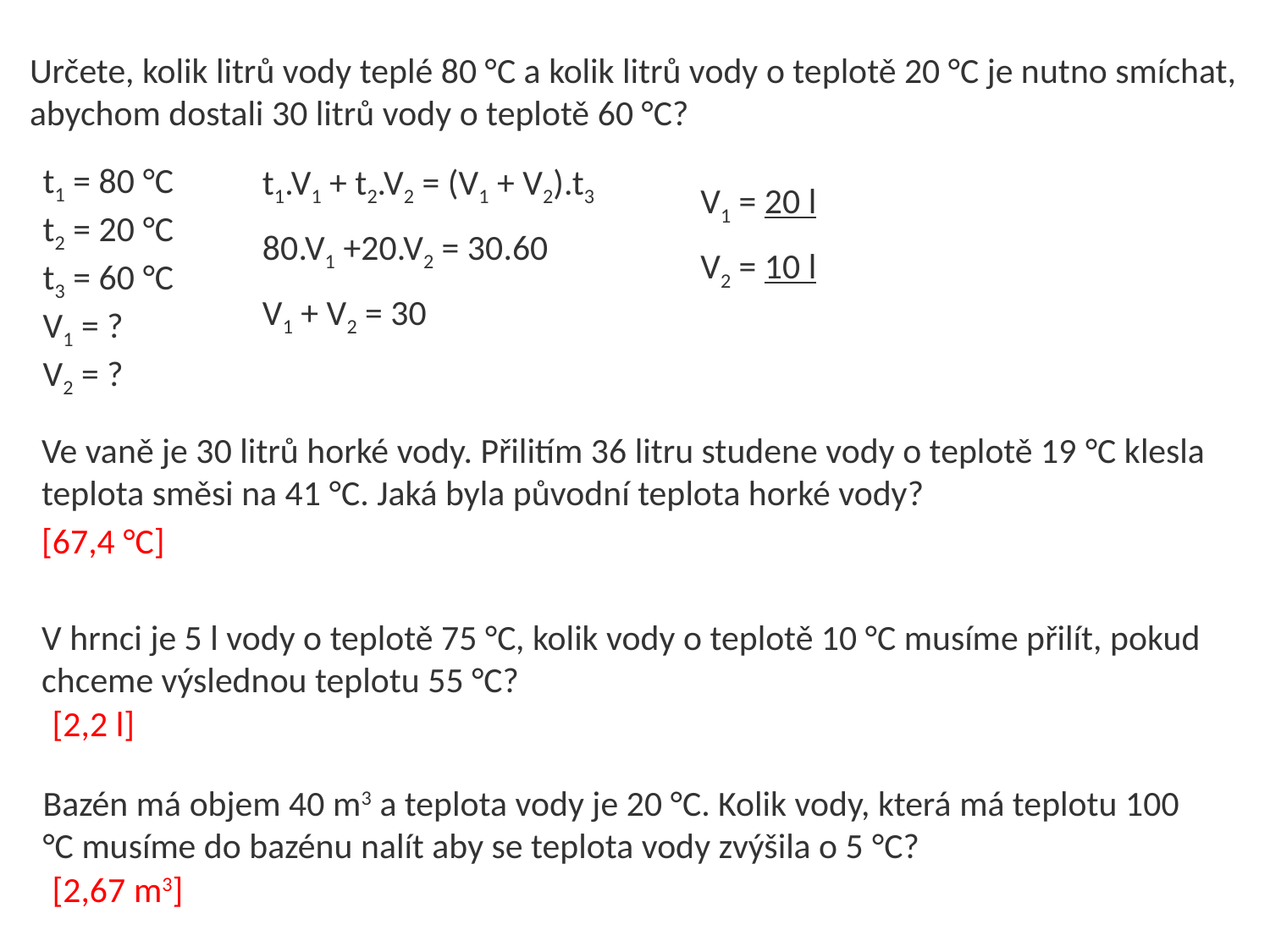

Určete, kolik litrů vody teplé 80 °C a kolik litrů vody o teplotě 20 °C je nutno smíchat, abychom dostali 30 litrů vody o teplotě 60 °C?
t1 ​= 80 °C
t2 ​= 20 °C
t3​ = 60 °C
V1 ​= ?
V2 ​= ?
t1.V1 + t2.V2 = (V1 + V2).t3

80.V1 +20.V2 = 30.60
V1 + V2 = 30
V1 = 20 l
V2 = 10 l
Ve vaně je 30 litrů horké vody. Přilitím 36 litru studene vody o teplotě 19 °C klesla teplota směsi na 41 °C. Jaká byla původní teplota horké vody?
[67,4 °C]
V hrnci je 5 l vody o teplotě 75 °C, kolik vody o teplotě 10 °C musíme přilít, pokud chceme výslednou teplotu 55 °C?
[2,2 l]
Bazén má objem 40 m3 a teplota vody je 20 °C. Kolik vody, která má teplotu 100 °C musíme do bazénu nalít aby se teplota vody zvýšila o 5 °C?
[2,67 m3]